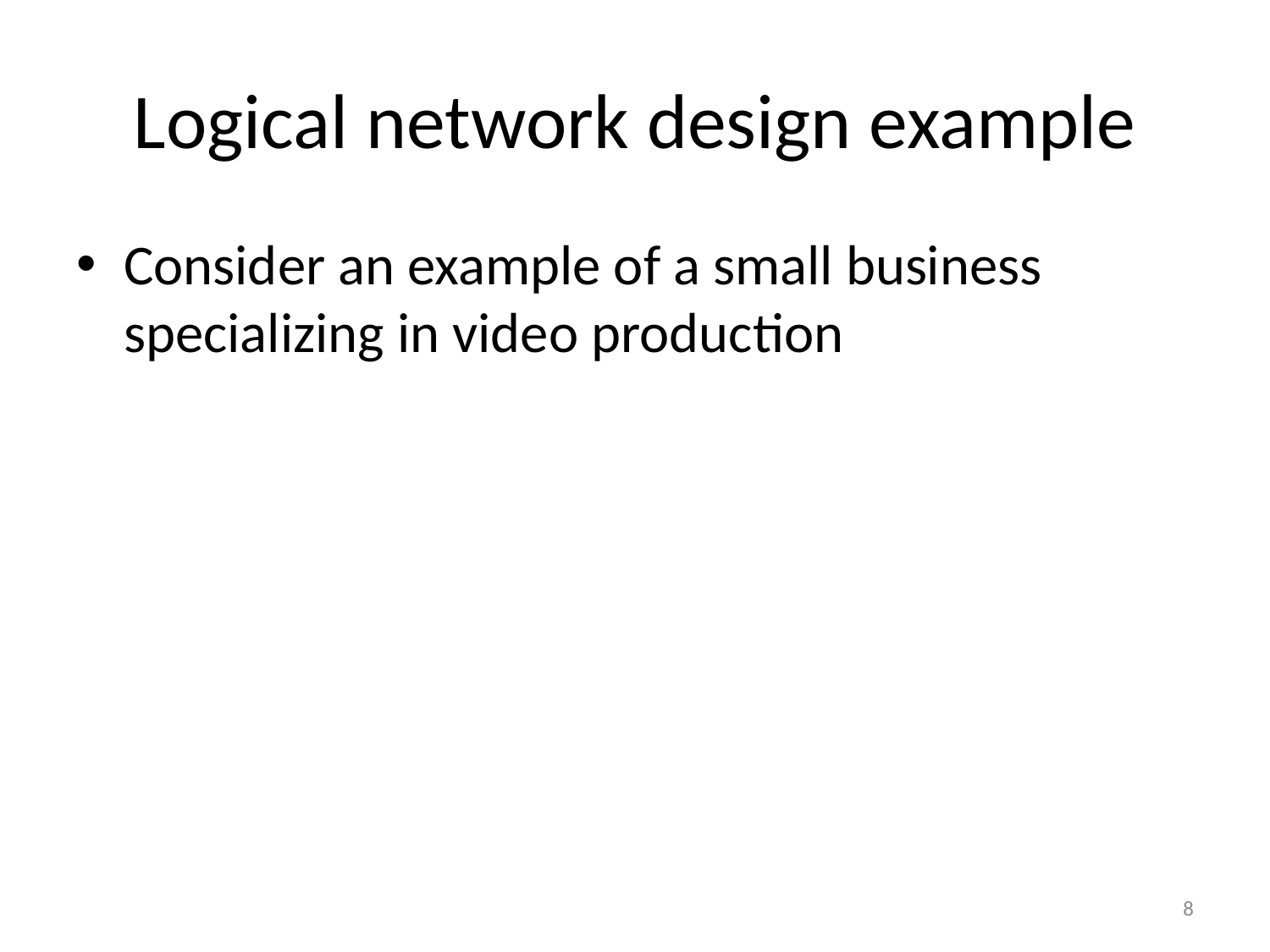

# Logical network design example
Consider an example of a small business specializing in video production

8